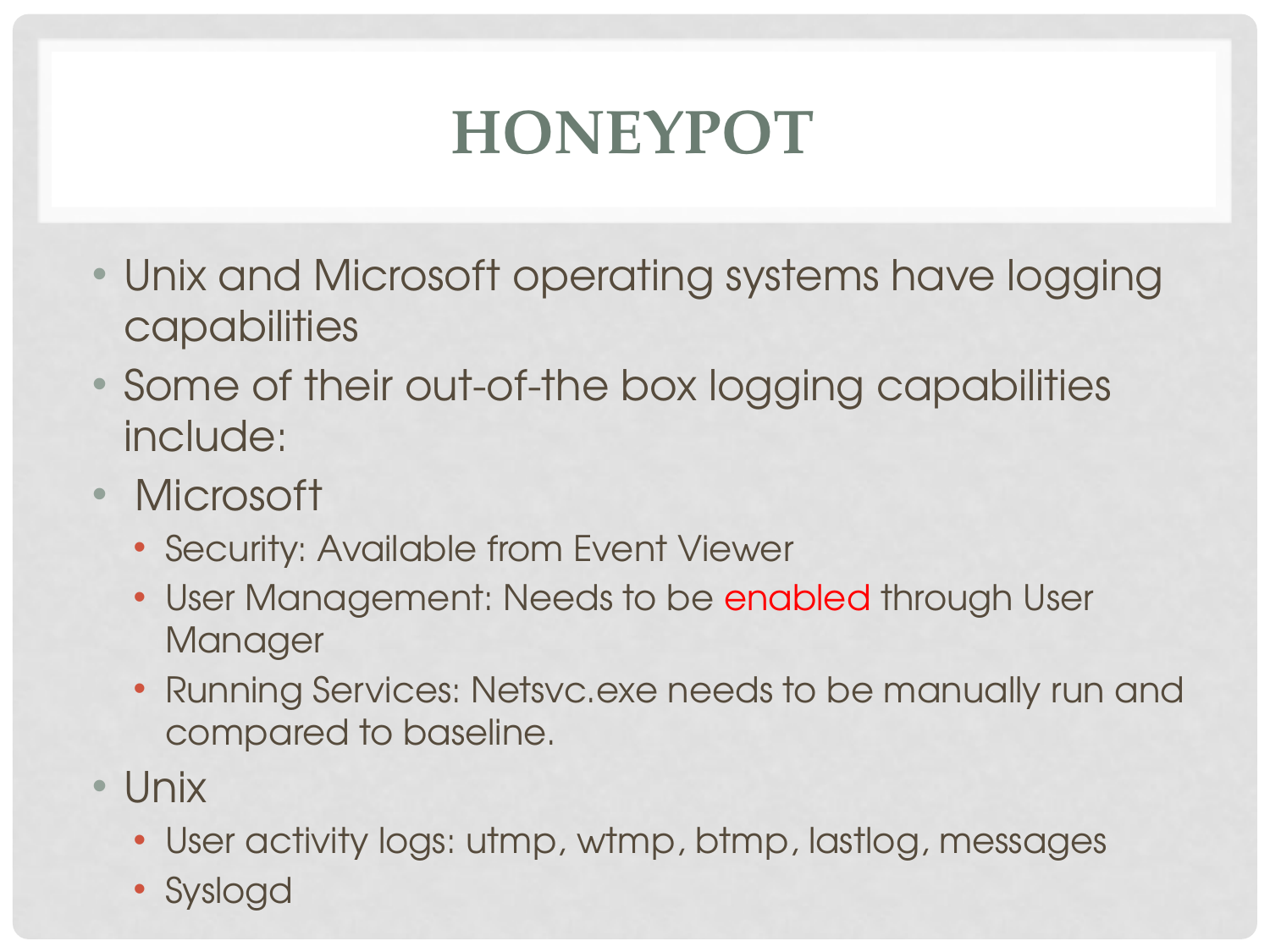

# Honeypot
Unix and Microsoft operating systems have logging capabilities
Some of their out-of-the box logging capabilities include:
 Microsoft
Security: Available from Event Viewer
User Management: Needs to be enabled through User Manager
Running Services: Netsvc.exe needs to be manually run and compared to baseline.
Unix
User activity logs: utmp, wtmp, btmp, lastlog, messages
Syslogd